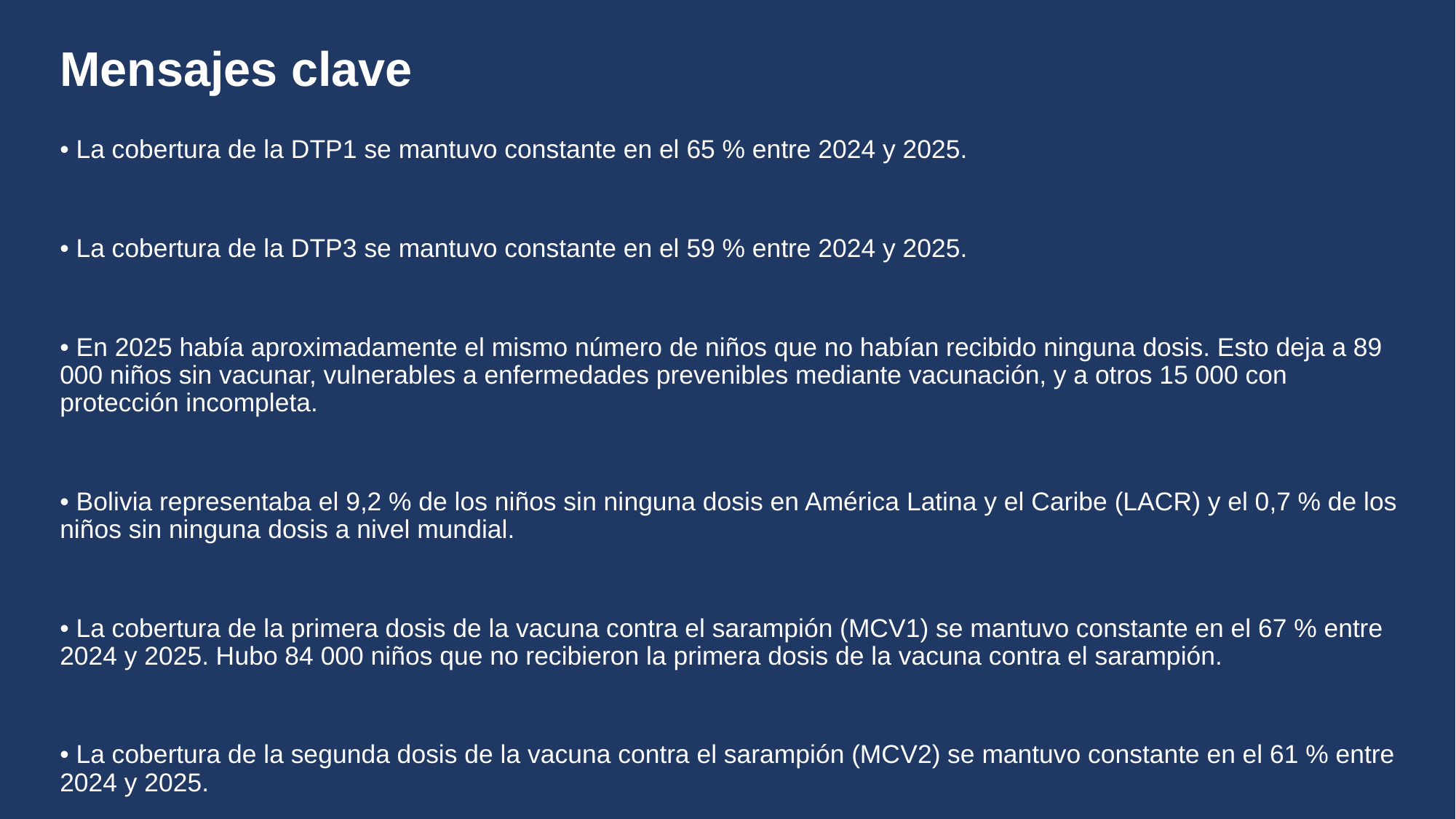

# Mensajes clave
• La cobertura de la DTP1 se mantuvo constante en el 65 % entre 2024 y 2025.

• La cobertura de la DTP3 se mantuvo constante en el 59 % entre 2024 y 2025.

• En 2025 había aproximadamente el mismo número de niños que no habían recibido ninguna dosis. Esto deja a 89 000 niños sin vacunar, vulnerables a enfermedades prevenibles mediante vacunación, y a otros 15 000 con protección incompleta.

• Bolivia representaba el 9,2 % de los niños sin ninguna dosis en América Latina y el Caribe (LACR) y el 0,7 % de los niños sin ninguna dosis a nivel mundial.

• La cobertura de la primera dosis de la vacuna contra el sarampión (MCV1) se mantuvo constante en el 67 % entre 2024 y 2025. Hubo 84 000 niños que no recibieron la primera dosis de la vacuna contra el sarampión.

• La cobertura de la segunda dosis de la vacuna contra el sarampión (MCV2) se mantuvo constante en el 61 % entre 2024 y 2025.

• La cobertura de la última dosis de la vacuna contra el VPH (HPVc) entre las niñas disminuyó del 74 % al 67 % en 2025.